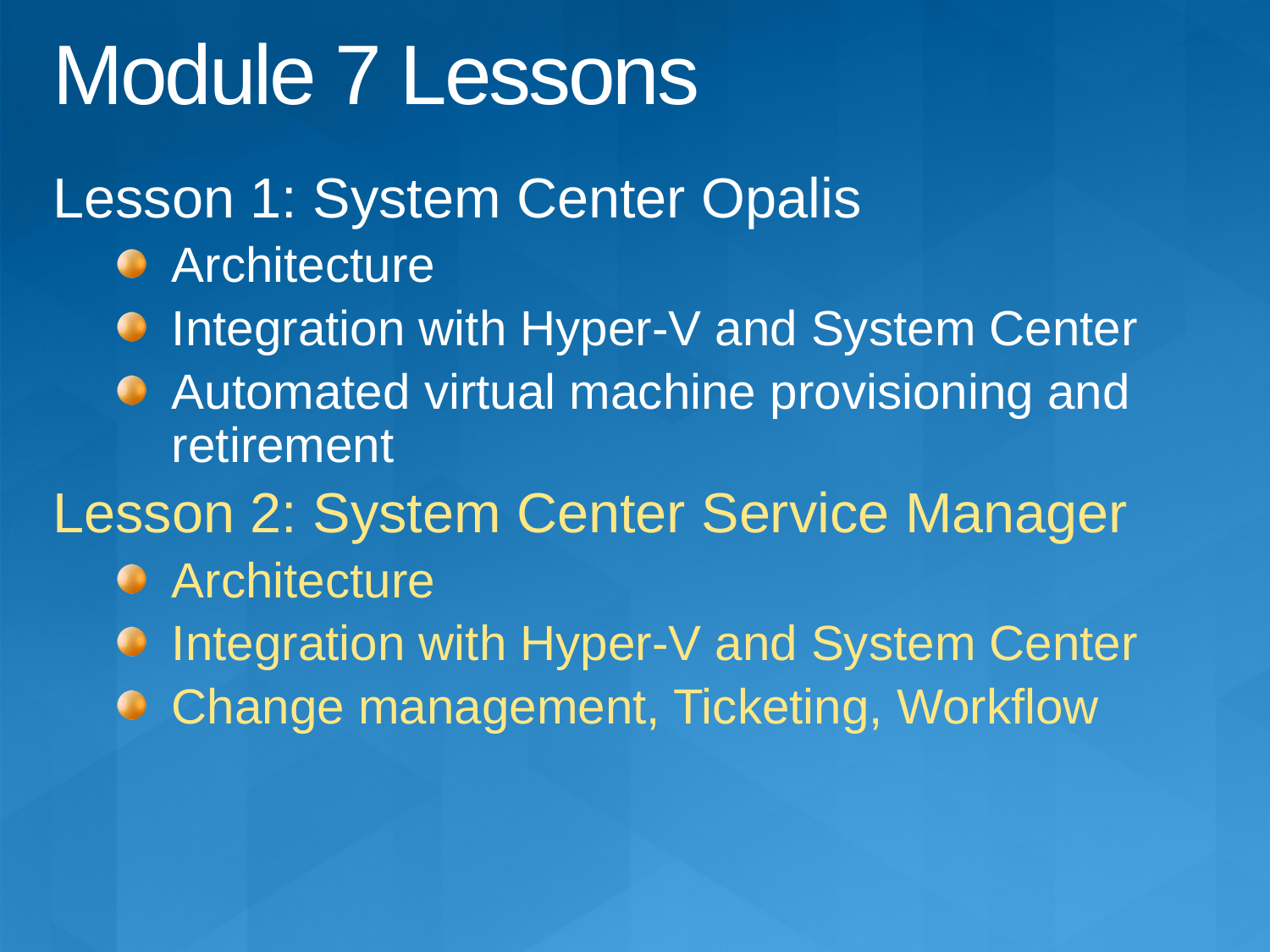

# Module 7 Lessons
Lesson 1: System Center Opalis
Architecture
Integration with Hyper-V and System Center
Automated virtual machine provisioning and retirement
Lesson 2: System Center Service Manager
Architecture
Integration with Hyper-V and System Center
Change management, Ticketing, Workflow